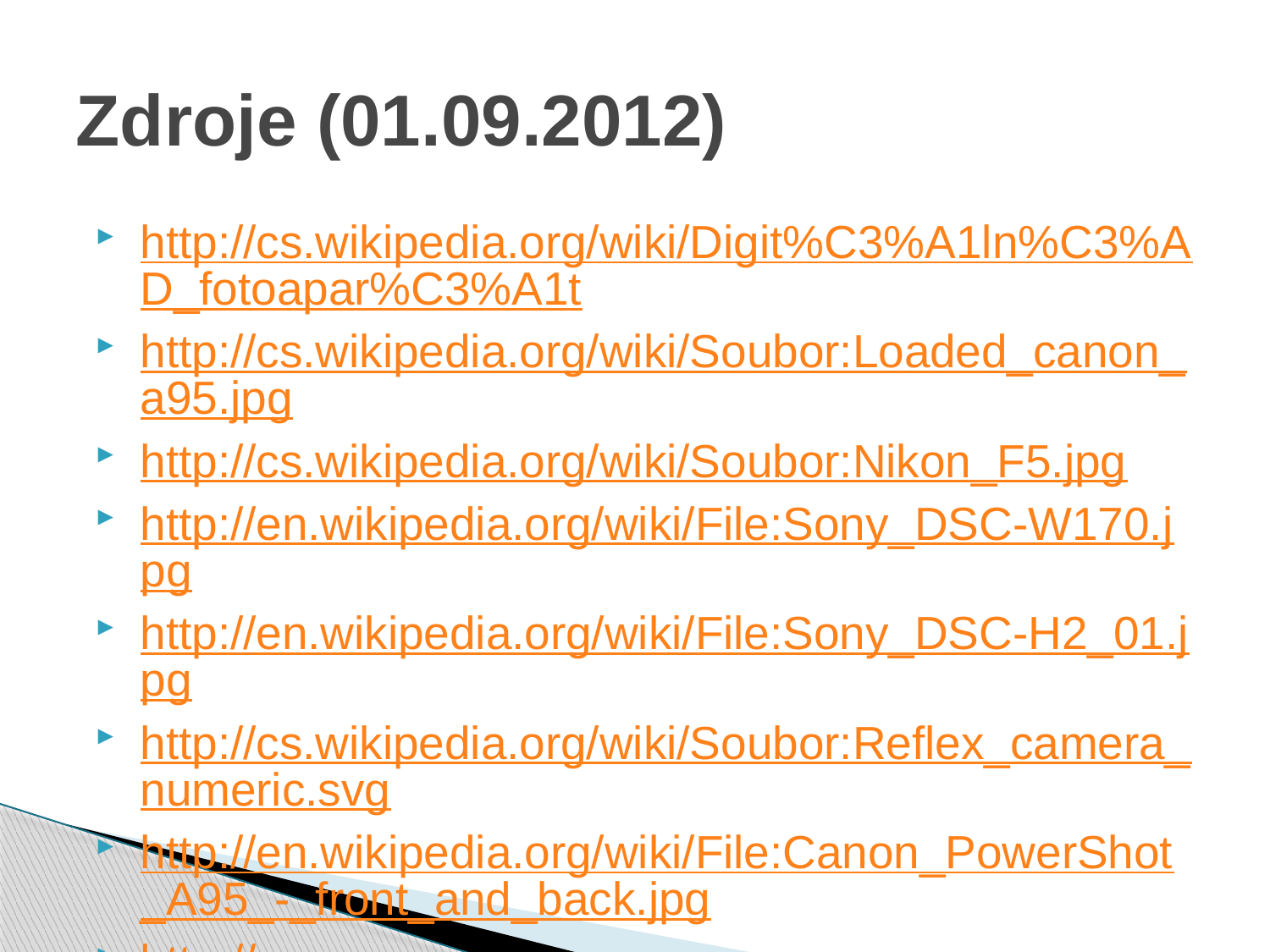

# Zdroje (01.09.2012)
http://cs.wikipedia.org/wiki/Digit%C3%A1ln%C3%AD_fotoapar%C3%A1t
http://cs.wikipedia.org/wiki/Soubor:Loaded_canon_a95.jpg
http://cs.wikipedia.org/wiki/Soubor:Nikon_F5.jpg
http://en.wikipedia.org/wiki/File:Sony_DSC-W170.jpg
http://en.wikipedia.org/wiki/File:Sony_DSC-H2_01.jpg
http://cs.wikipedia.org/wiki/Soubor:Reflex_camera_numeric.svg
http://en.wikipedia.org/wiki/File:Canon_PowerShot_A95_-_front_and_back.jpg
http://en.wikipedia.org/wiki/File:Phone_Camera_B.jpg
Zdroje obrázků: MS Office Klipart